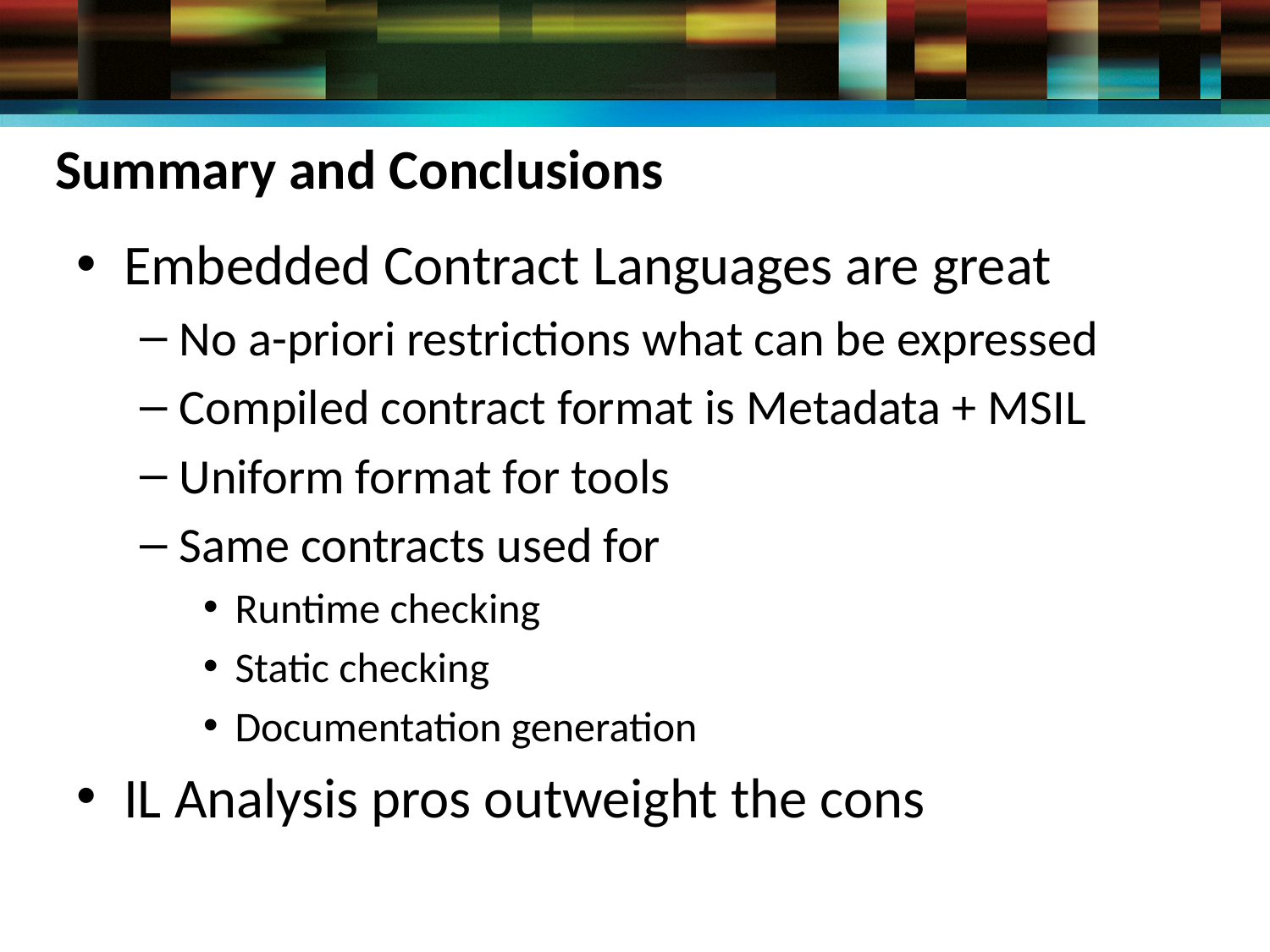

# Summary and Conclusions
Embedded Contract Languages are great
No a-priori restrictions what can be expressed
Compiled contract format is Metadata + MSIL
Uniform format for tools
Same contracts used for
Runtime checking
Static checking
Documentation generation
IL Analysis pros outweight the cons